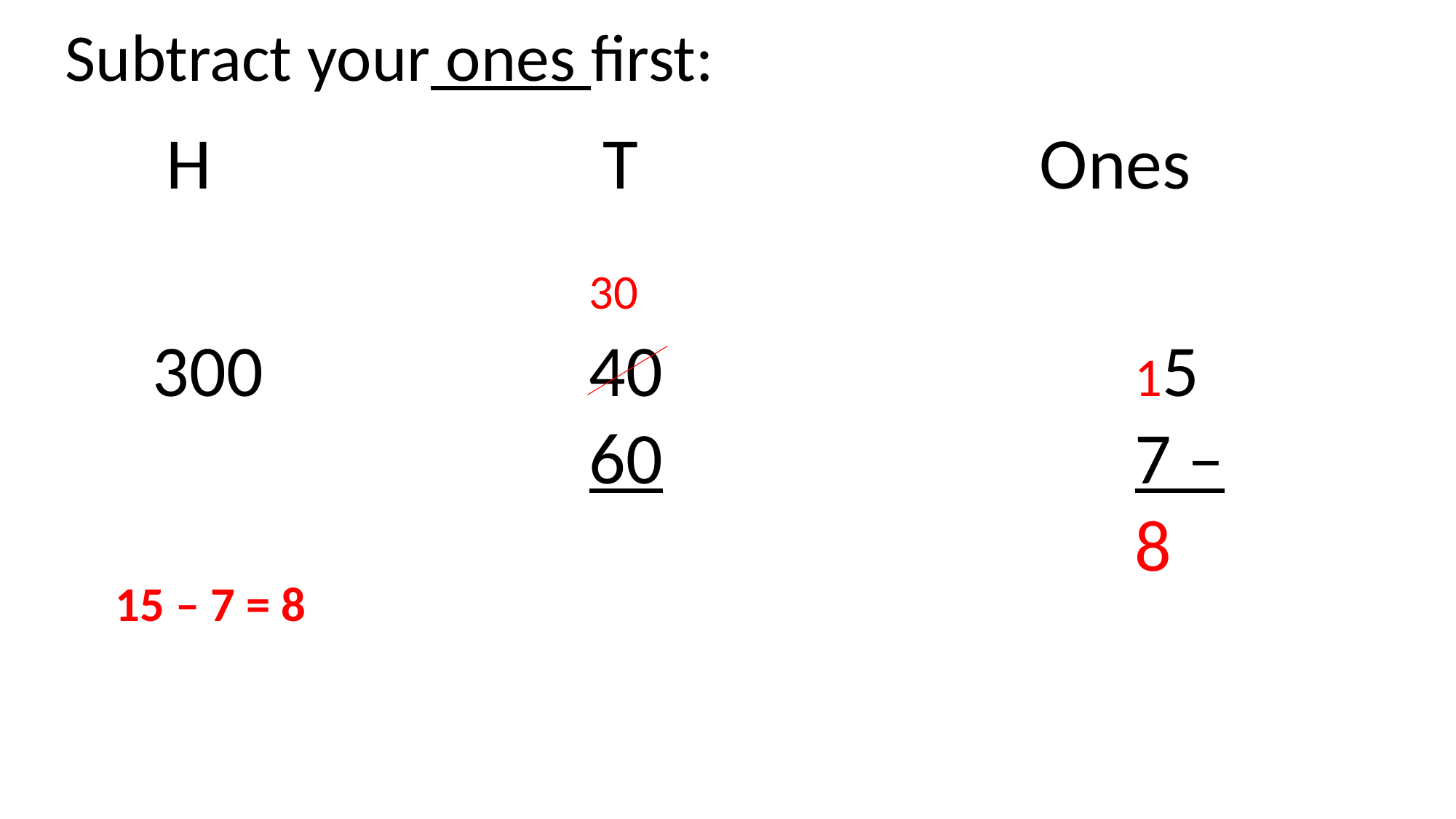

Subtract your ones first:
H				T				Ones
				30
300			40					15
				60					7 –
									8
15 – 7 = 8